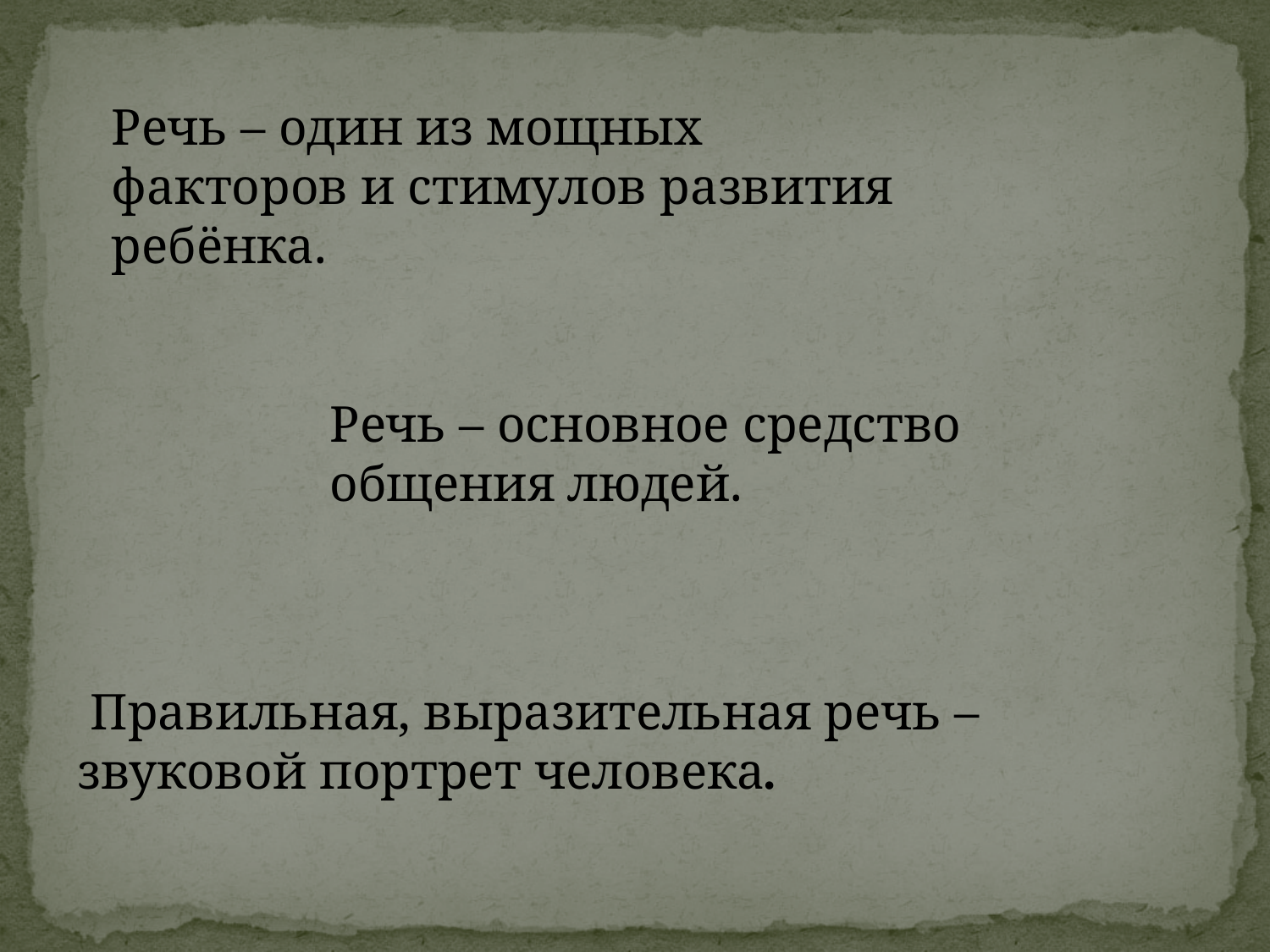

Речь – один из мощных факторов и стимулов развития ребёнка.

Речь – основное средство общения людей.

 Правильная, выразительная речь –             звуковой портрет человека.